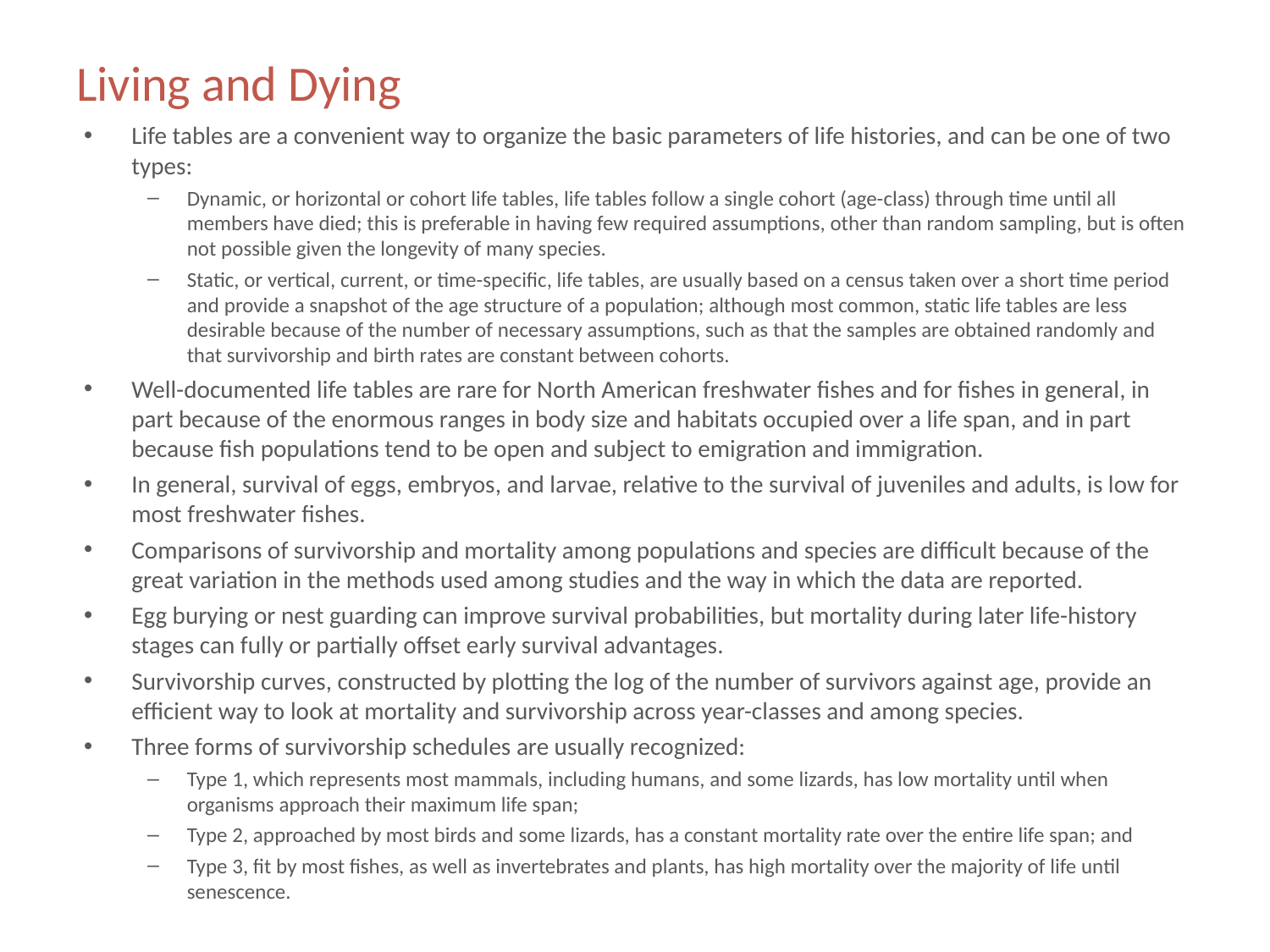

# Living and Dying
Life tables are a convenient way to organize the basic parameters of life histories, and can be one of two types:
Dynamic, or horizontal or cohort life tables, life tables follow a single cohort (age-class) through time until all members have died; this is preferable in having few required assumptions, other than random sampling, but is often not possible given the longevity of many species.
Static, or vertical, current, or time-specific, life tables, are usually based on a census taken over a short time period and provide a snapshot of the age structure of a population; although most common, static life tables are less desirable because of the number of necessary assumptions, such as that the samples are obtained randomly and that survivorship and birth rates are constant between cohorts.
Well-documented life tables are rare for North American freshwater fishes and for fishes in general, in part because of the enormous ranges in body size and habitats occupied over a life span, and in part because fish populations tend to be open and subject to emigration and immigration.
In general, survival of eggs, embryos, and larvae, relative to the survival of juveniles and adults, is low for most freshwater fishes.
Comparisons of survivorship and mortality among populations and species are difficult because of the great variation in the methods used among studies and the way in which the data are reported.
Egg burying or nest guarding can improve survival probabilities, but mortality during later life-history stages can fully or partially offset early survival advantages.
Survivorship curves, constructed by plotting the log of the number of survivors against age, provide an efficient way to look at mortality and survivorship across year-classes and among species.
Three forms of survivorship schedules are usually recognized:
Type 1, which represents most mammals, including humans, and some lizards, has low mortality until when organisms approach their maximum life span;
Type 2, approached by most birds and some lizards, has a constant mortality rate over the entire life span; and
Type 3, fit by most fishes, as well as invertebrates and plants, has high mortality over the majority of life until senescence.